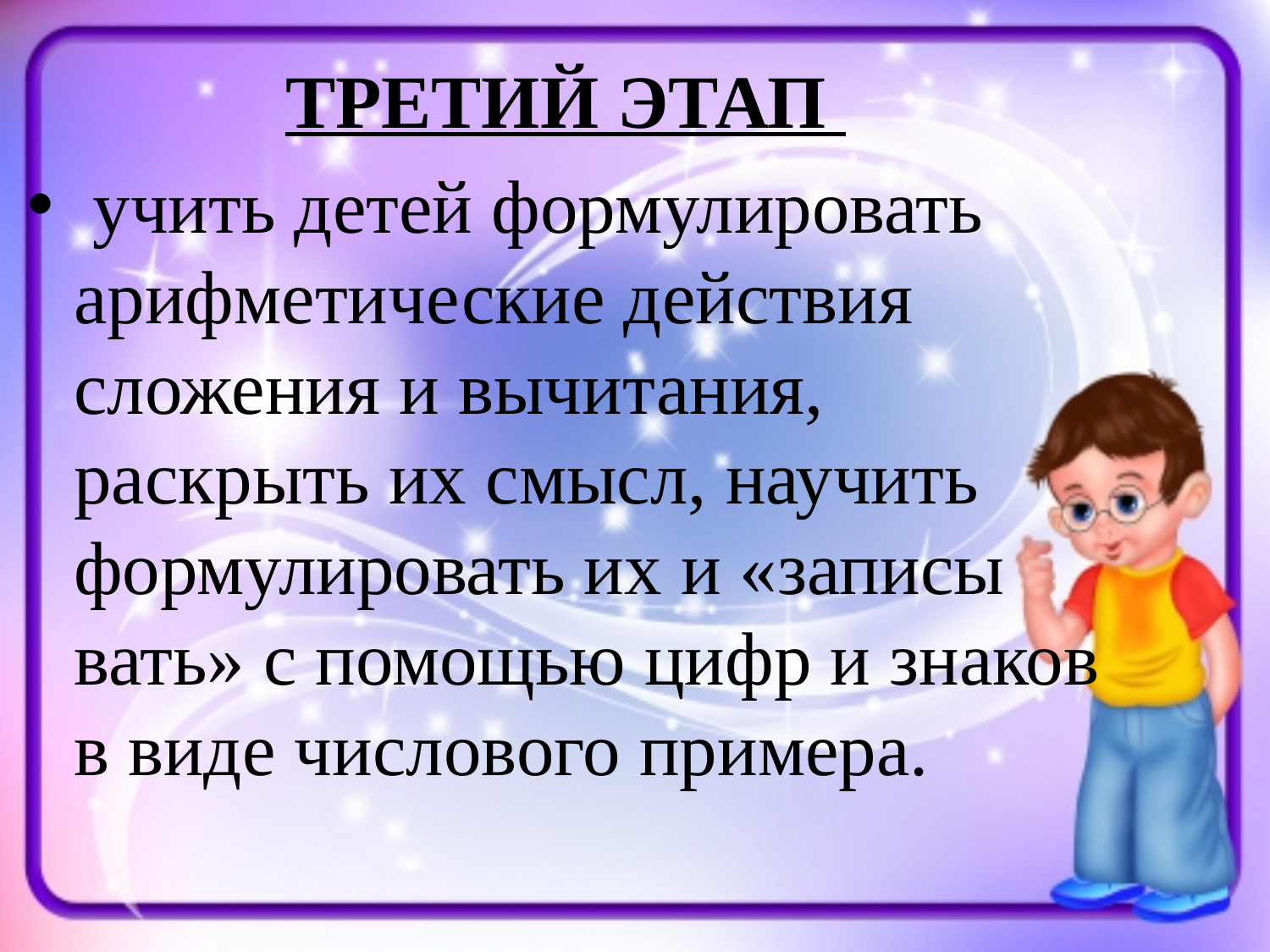

ТРЕТИЙ ЭТАП
 учить детей формулировать арифметические действия сложения и вычитания, раскрыть их смысл, научить формулировать их и «записы­вать» с помощью цифр и знаков в виде числового примера.